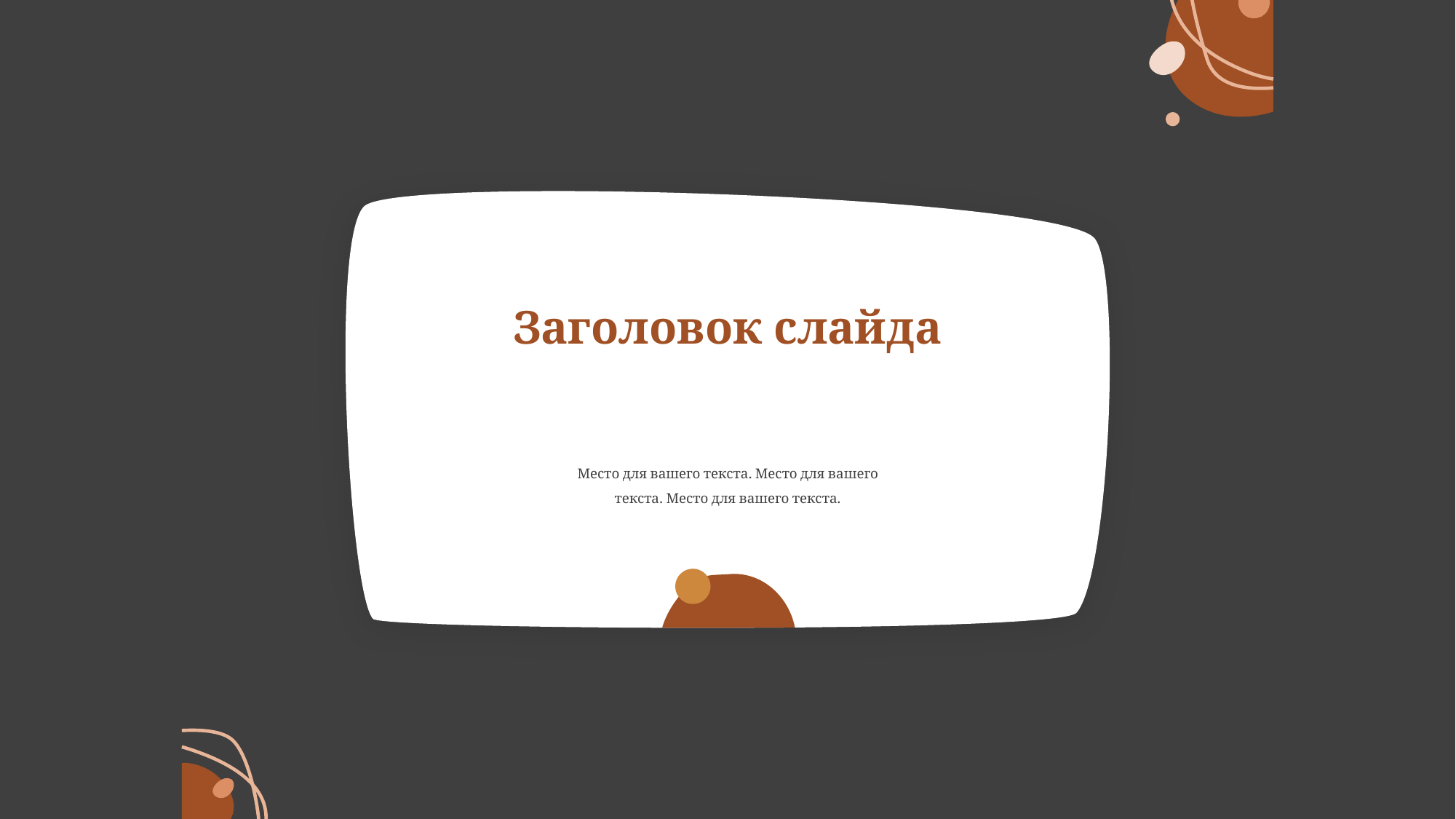

Заголовок слайда
Место для вашего текста. Место для вашего текста. Место для вашего текста.